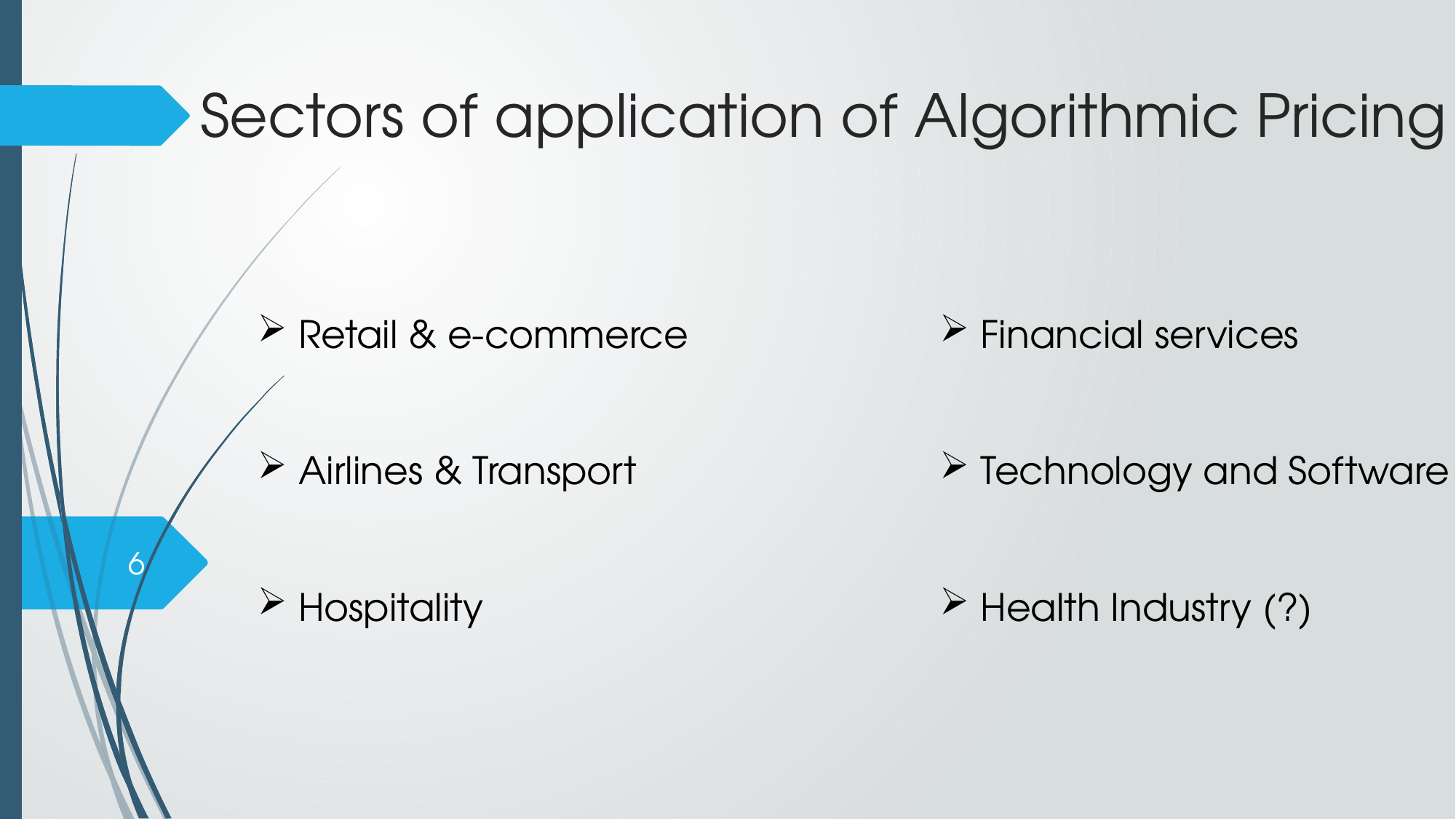

# Sectors of application of Algorithmic Pricing

Retail & e-commerce

Airlines & Transport

Hospitality

Financial services

Technology and Software

Health Industry (?)

6